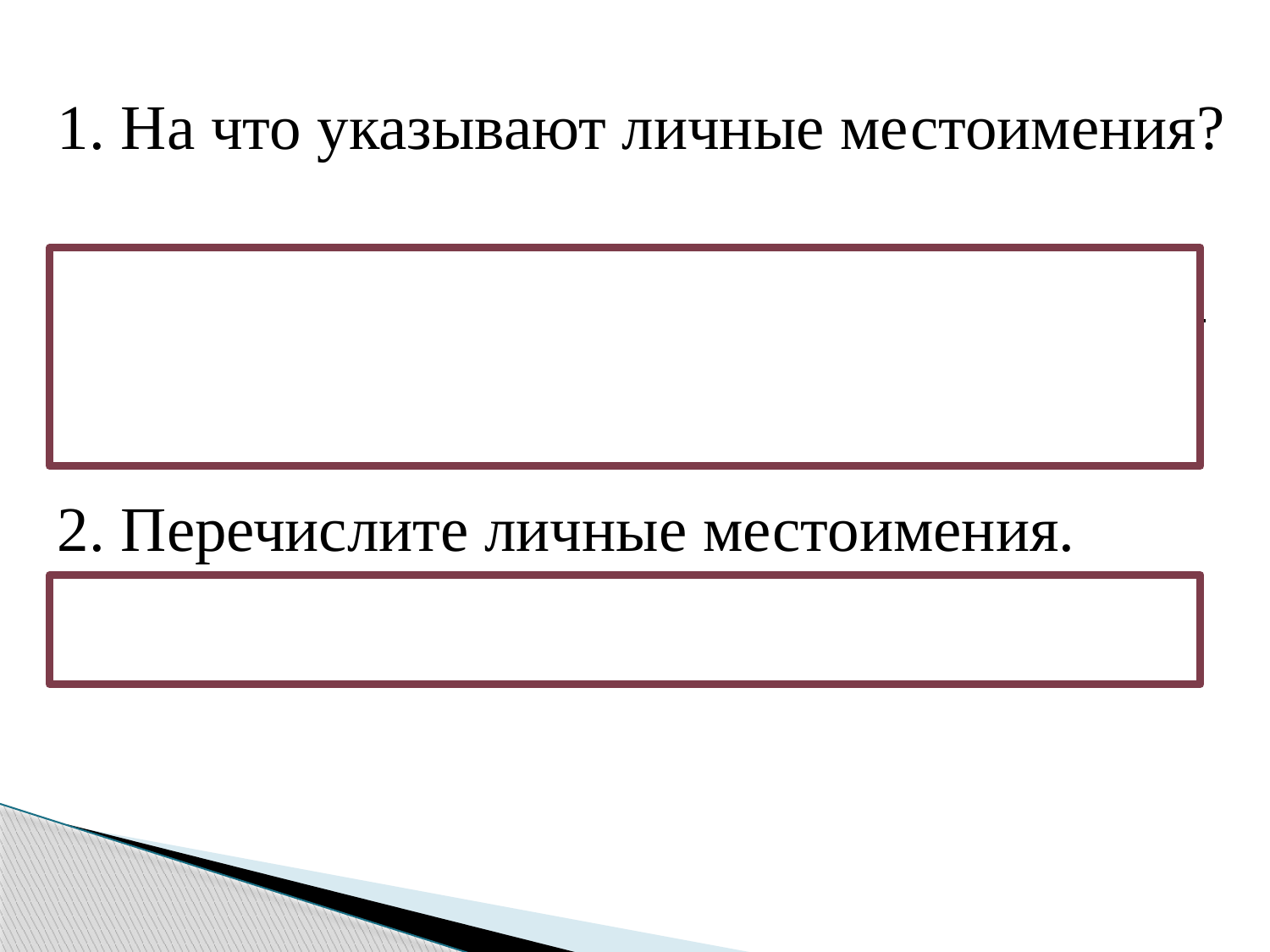

1. На что указывают личные местоимения?

Личные местоимения указывают на лица, которые участвуют в речи, но не называют их.
2. Перечислите личные местоимения.
(я, мы, ты, вы, он, она, оно, они)